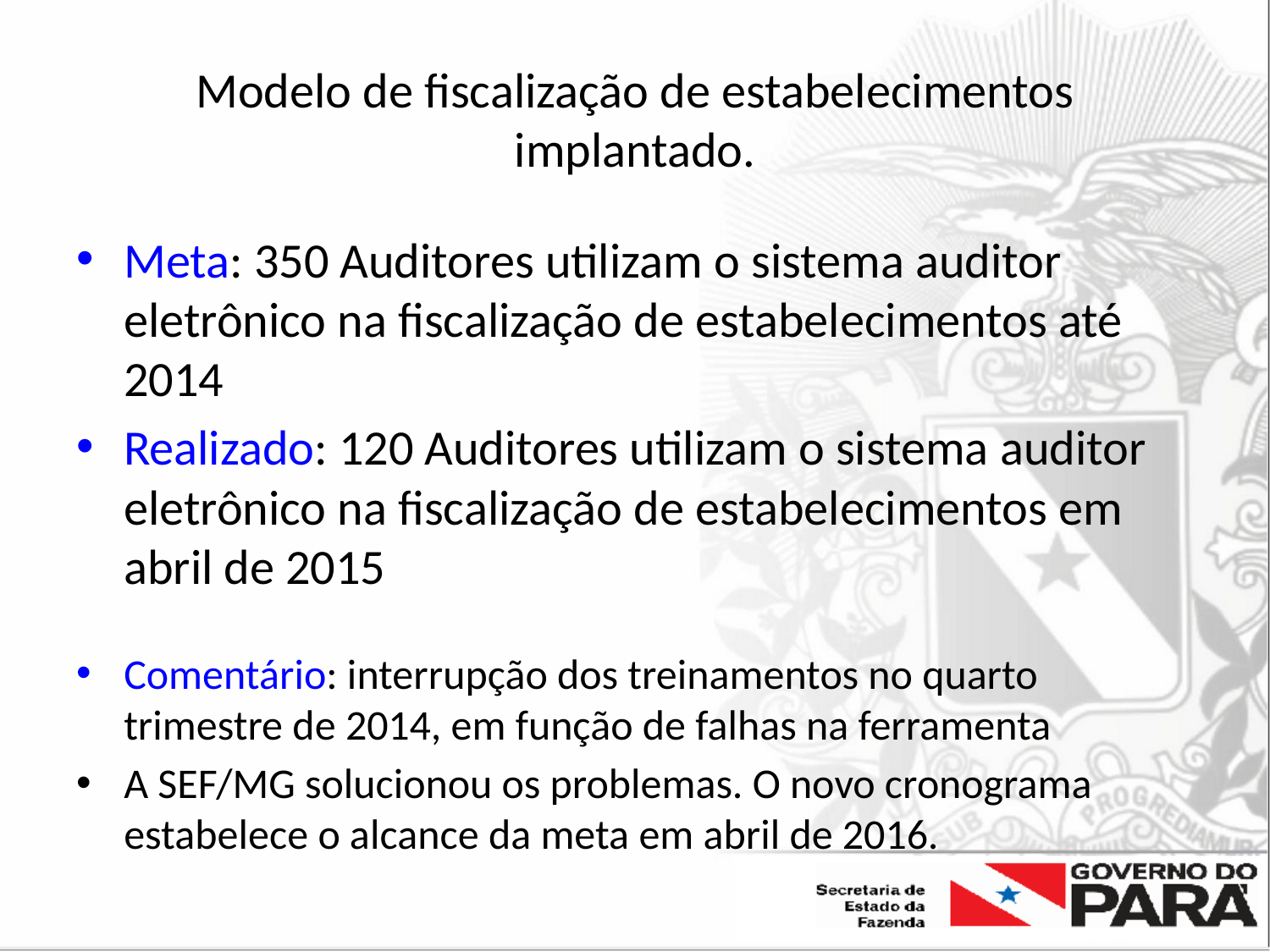

# Modelo de fiscalização de estabelecimentos implantado.
Meta: 350 Auditores utilizam o sistema auditor eletrônico na fiscalização de estabelecimentos até 2014
Realizado: 120 Auditores utilizam o sistema auditor eletrônico na fiscalização de estabelecimentos em abril de 2015

Comentário: interrupção dos treinamentos no quarto trimestre de 2014, em função de falhas na ferramenta
A SEF/MG solucionou os problemas. O novo cronograma estabelece o alcance da meta em abril de 2016.